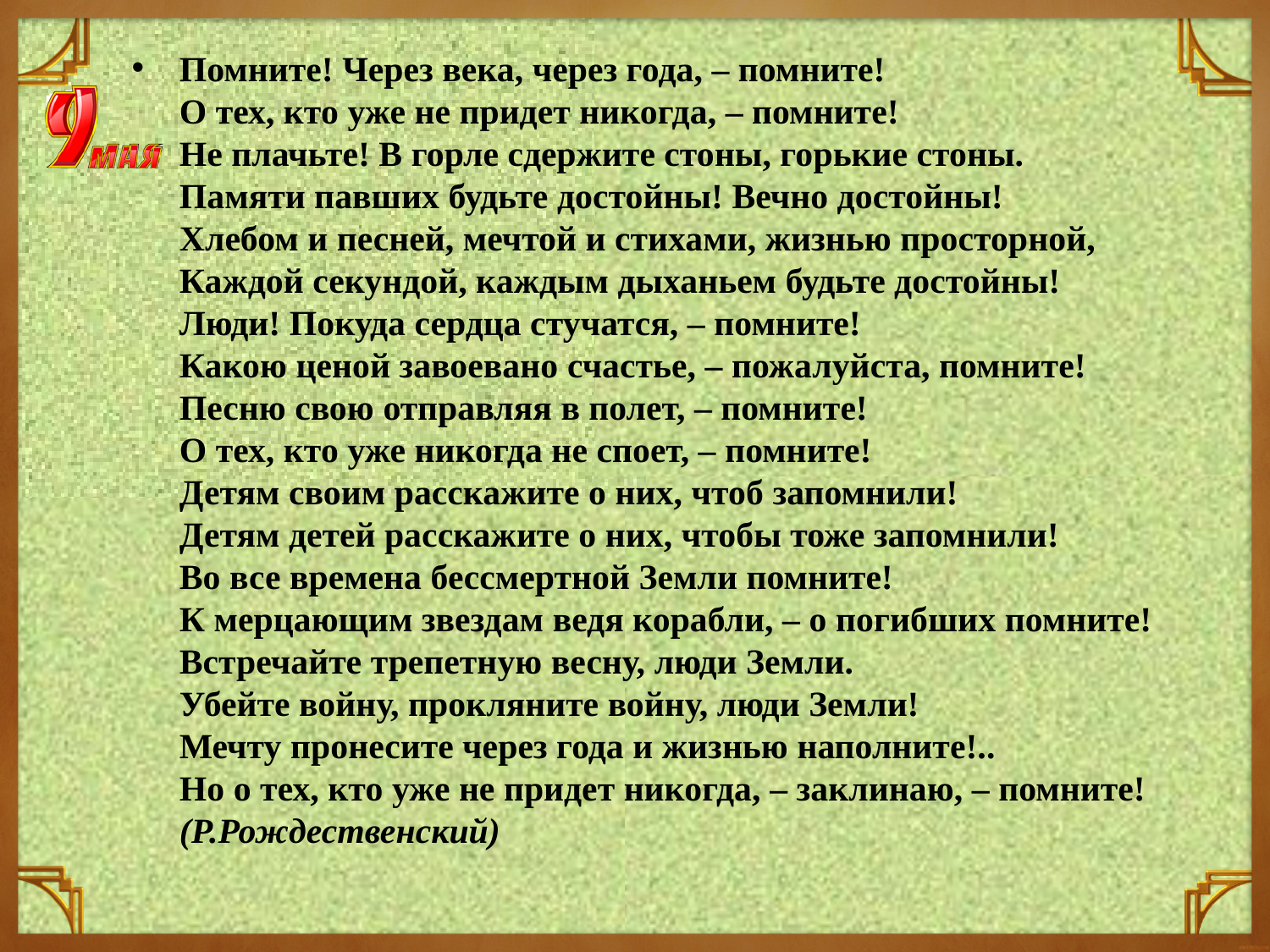

#
Помните! Через века, через года, – помните!
О тех, кто уже не придет никогда, – помните!
Не плачьте! В горле сдержите стоны, горькие стоны.
Памяти павших будьте достойны! Вечно достойны!
Хлебом и песней, мечтой и стихами, жизнью просторной,
Каждой секундой, каждым дыханьем будьте достойны!
Люди! Покуда сердца стучатся, – помните!
Какою ценой завоевано счастье, – пожалуйста, помните!
Песню свою отправляя в полет, – помните!
О тех, кто уже никогда не споет, – помните!
Детям своим расскажите о них, чтоб запомнили!
Детям детей расскажите о них, чтобы тоже запомнили!
Во все времена бессмертной Земли помните!
К мерцающим звездам ведя корабли, – о погибших помните!
Встречайте трепетную весну, люди Земли.
Убейте войну, прокляните войну, люди Земли!
Мечту пронесите через года и жизнью наполните!..
Но о тех, кто уже не придет никогда, – заклинаю, – помните!    (Р.Рождественский)